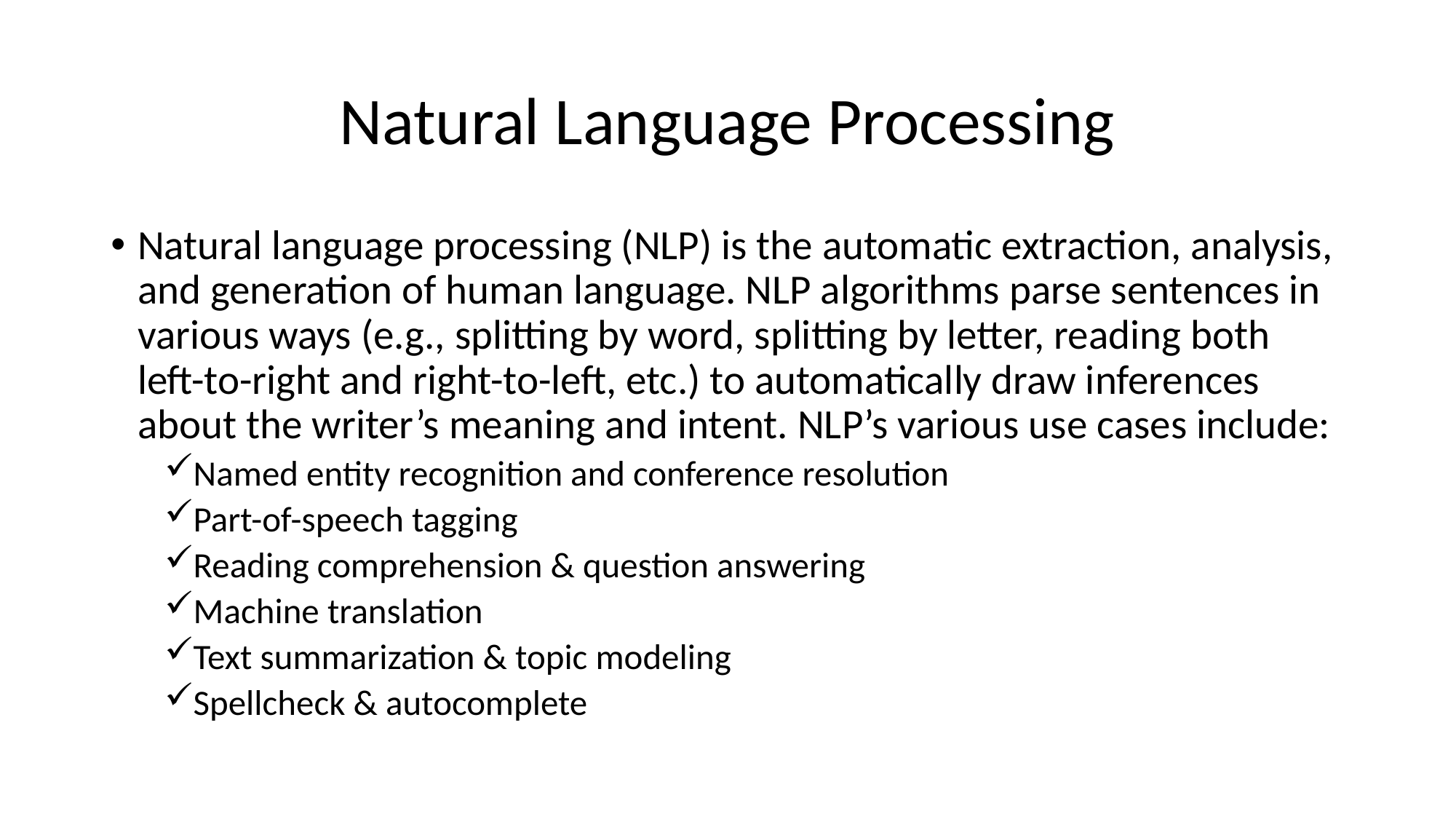

# Natural Language Processing
Natural language processing (NLP) is the automatic extraction, analysis, and generation of human language. NLP algorithms parse sentences in various ways (e.g., splitting by word, splitting by letter, reading both left-to-right and right-to-left, etc.) to automatically draw inferences about the writer’s meaning and intent. NLP’s various use cases include:
Named entity recognition and conference resolution
Part-of-speech tagging
Reading comprehension & question answering
Machine translation
Text summarization & topic modeling
Spellcheck & autocomplete